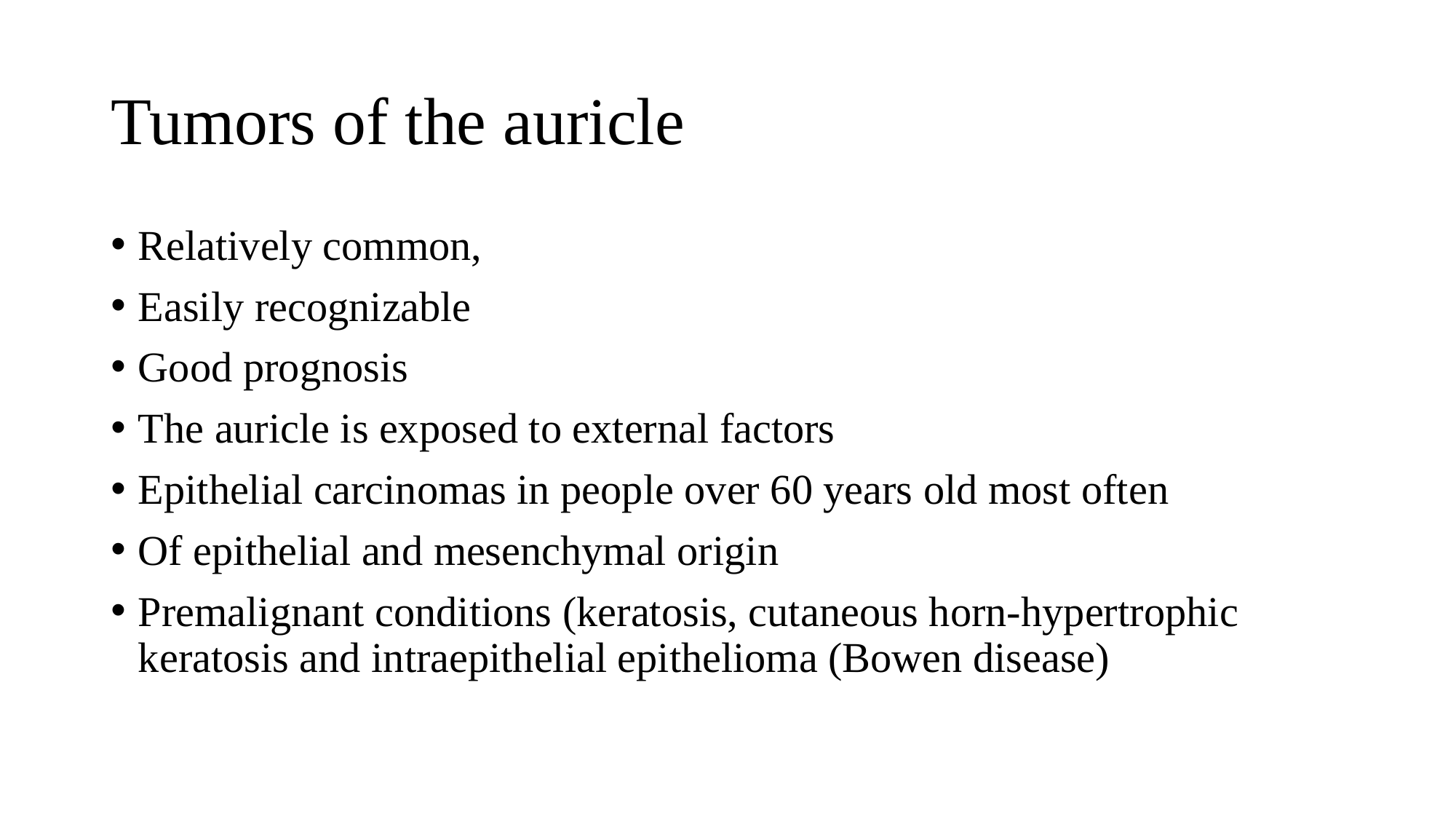

# Tumors of the auricle
Relatively common,
Easily recognizable
Good prognosis
The auricle is exposed to external factors
Epithelial carcinomas in people over 60 years old most often
Of epithelial and mesenchymal origin
Premalignant conditions (keratosis, cutaneous horn-hypertrophic keratosis and intraepithelial epithelioma (Bowen disease)